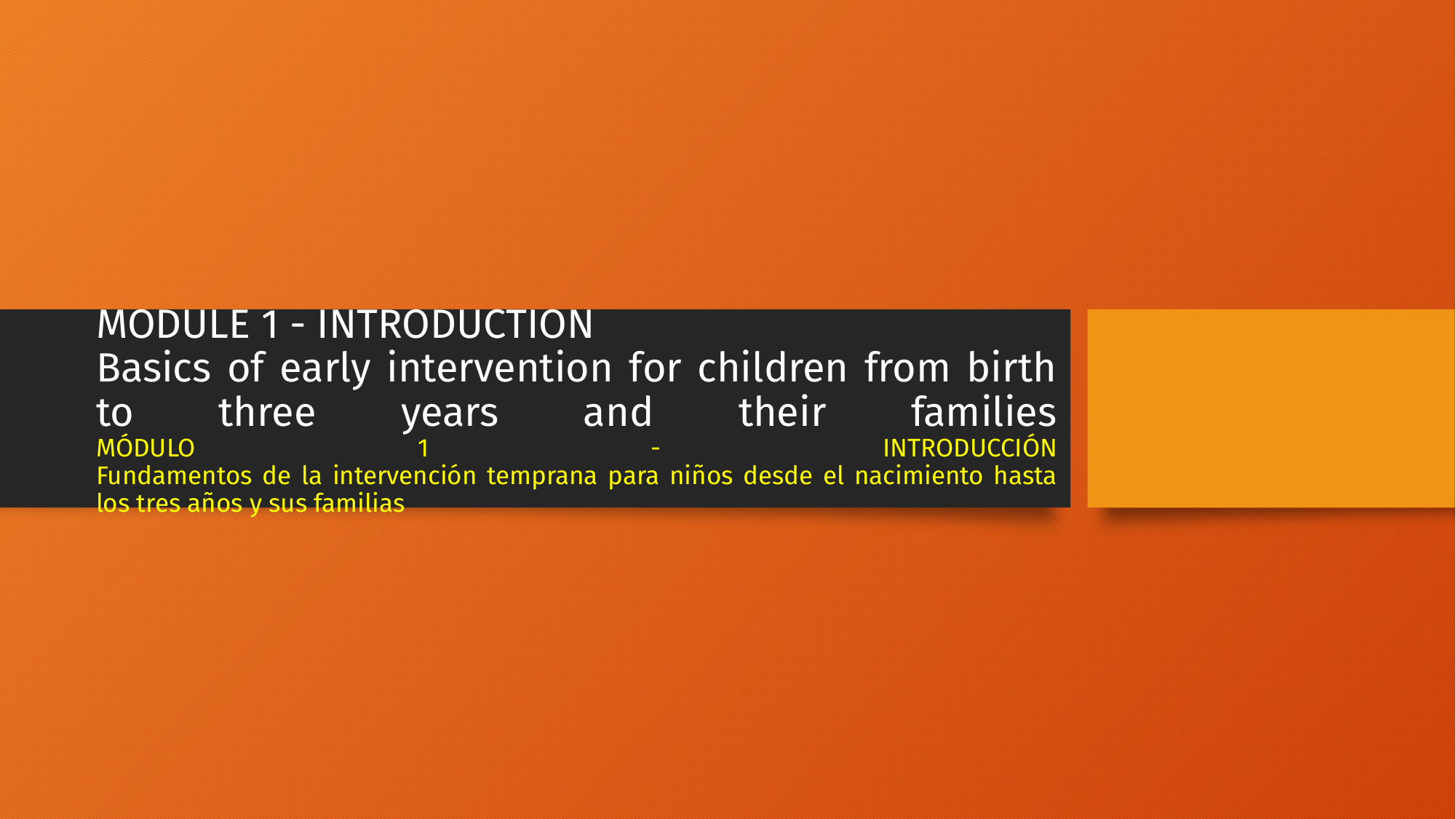

# MODULE 1 - INTRODUCTION
Basics of early intervention for children from birth to three years and their families
MÓDULO 1 - INTRODUCCIÓN
Fundamentos de la intervención temprana para niños desde el nacimiento hasta los tres años y sus familias